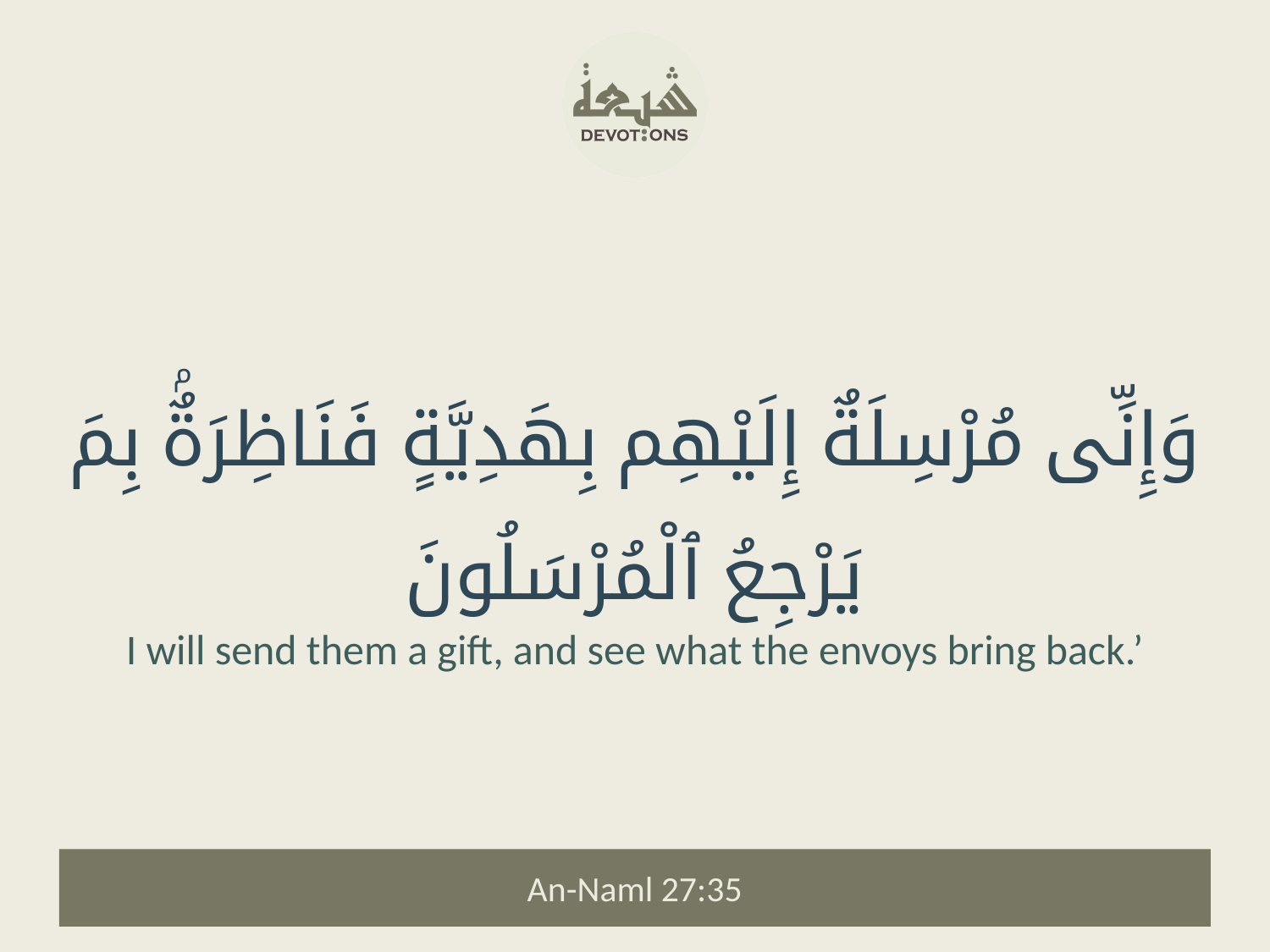

وَإِنِّى مُرْسِلَةٌ إِلَيْهِم بِهَدِيَّةٍ فَنَاظِرَةٌۢ بِمَ يَرْجِعُ ٱلْمُرْسَلُونَ
I will send them a gift, and see what the envoys bring back.’
An-Naml 27:35